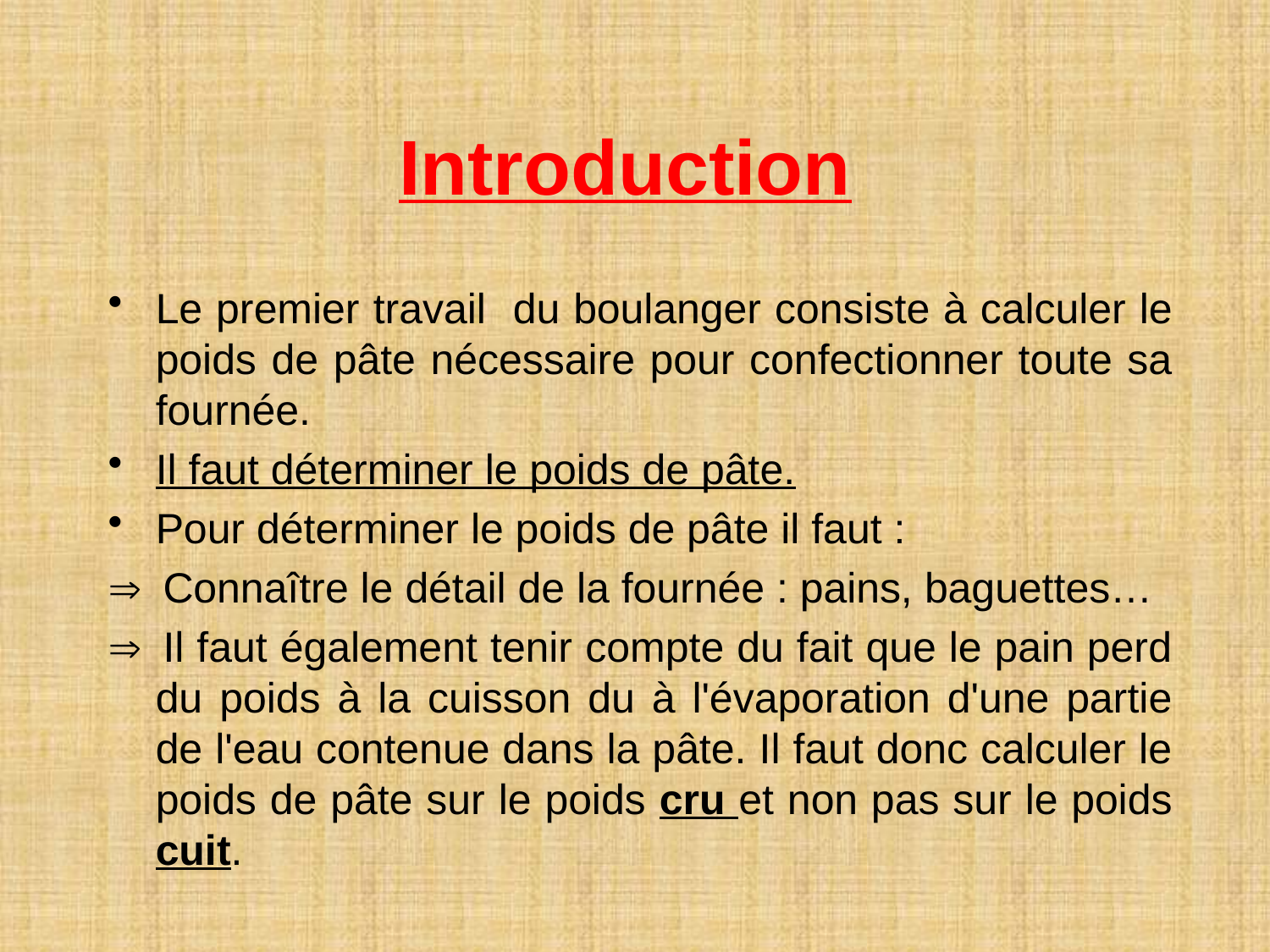

# Introduction
Le premier travail  du boulanger consiste à calculer le poids de pâte nécessaire pour confectionner toute sa fournée.
Il faut déterminer le poids de pâte.
Pour déterminer le poids de pâte il faut :
⇒  Connaître le détail de la fournée : pains, baguettes…
⇒  Il faut également tenir compte du fait que le pain perd du poids à la cuisson du à l'évaporation d'une partie de l'eau contenue dans la pâte. Il faut donc calculer le poids de pâte sur le poids cru et non pas sur le poids cuit.